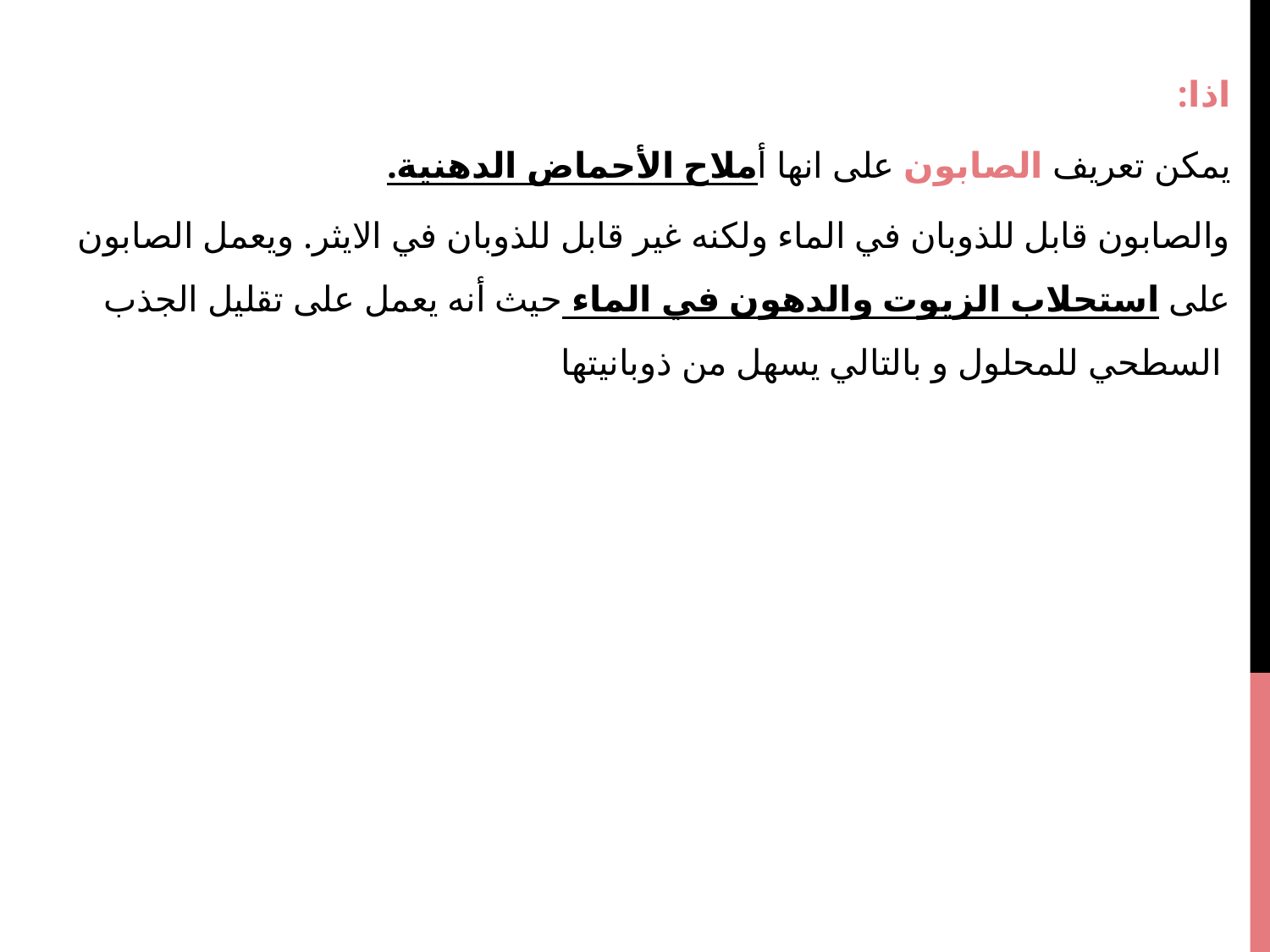

اذا:
يمكن تعريف الصابون على انها أملاح الأحماض الدهنية.
 والصابون قابل للذوبان في الماء ولكنه غير قابل للذوبان في الايثر. ويعمل الصابون على استحلاب الزيوت والدهون في الماء حيث أنه يعمل على تقليل الجذب السطحي للمحلول و بالتالي يسهل من ذوبانيتها